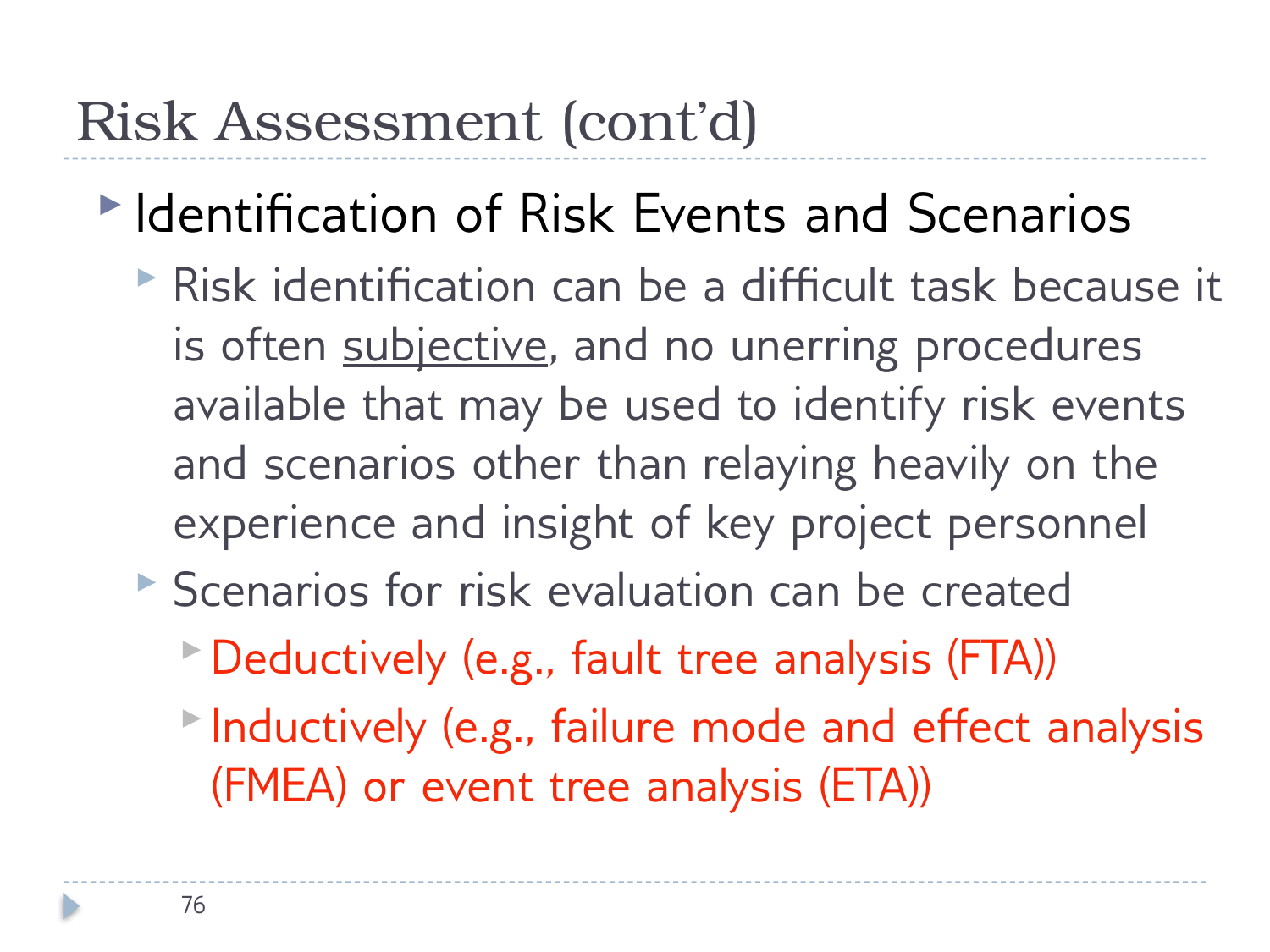

# Risk Assessment (cont’d)
Identification of Risk Events and Scenarios
Risk identification can be a difficult task because it is often subjective, and no unerring procedures available that may be used to identify risk events and scenarios other than relaying heavily on the experience and insight of key project personnel
Scenarios for risk evaluation can be created
Deductively (e.g., fault tree analysis (FTA))
Inductively (e.g., failure mode and effect analysis (FMEA) or event tree analysis (ETA))
76